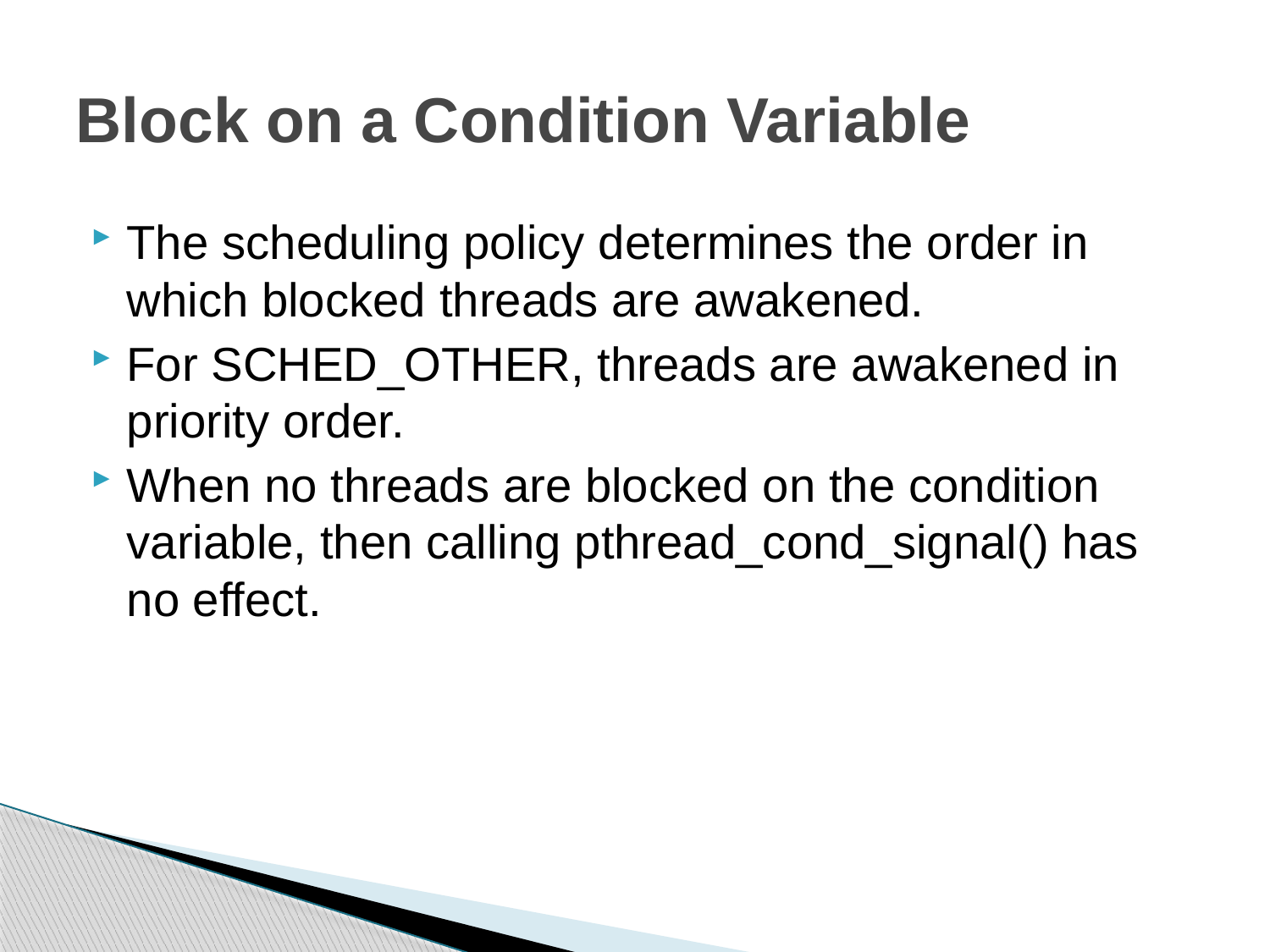

# Block on a Condition Variable
The scheduling policy determines the order in which blocked threads are awakened.
For SCHED_OTHER, threads are awakened in priority order.
When no threads are blocked on the condition variable, then calling pthread_cond_signal() has no effect.